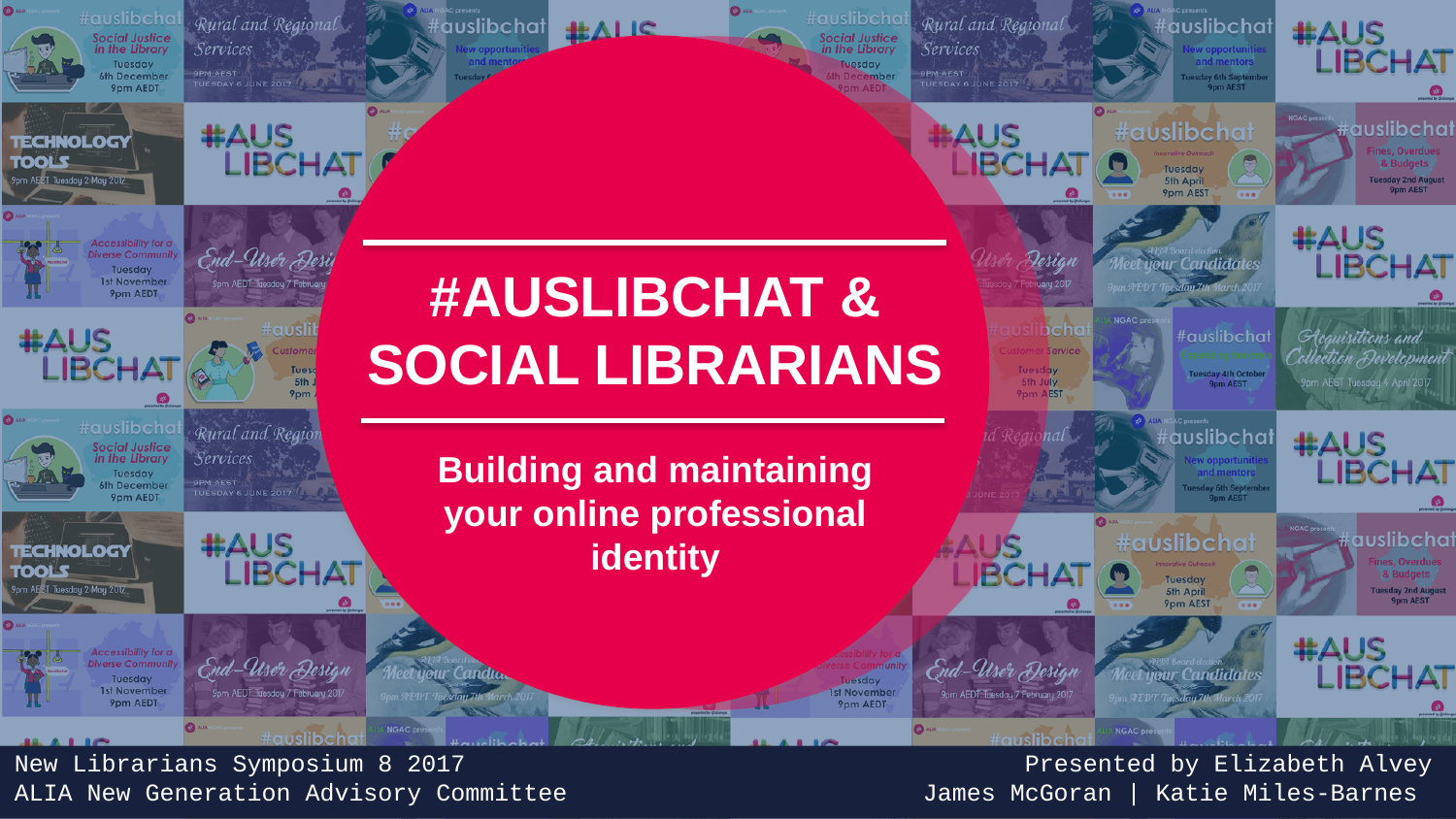

#AUSLIBCHAT & SOCIAL LIBRARIANS
#
Building and maintaining your online professional identity

New Librarians Symposium 8 2017
ALIA New Generation Advisory Committee
Presented by Elizabeth Alvey
James McGoran | Katie Miles-Barnes